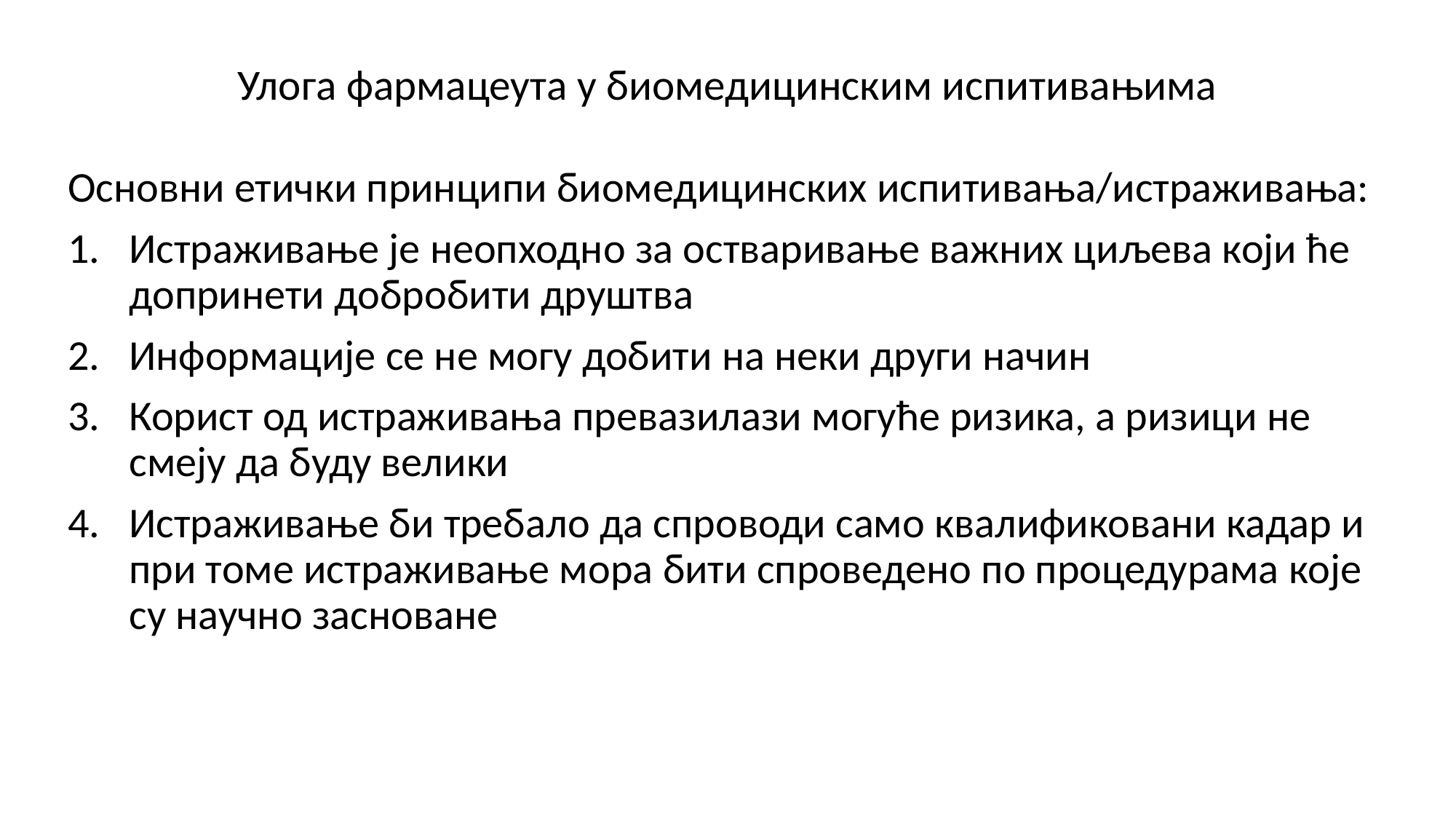

# Улога фармацеута у биомедицинским испитивањима
Основни етички принципи биомедицинских испитивања/истраживања:
Истраживање је неопходно за остваривање важних циљева који ће допринети добробити друштва
Информације се не могу добити на неки други начин
Корист од истраживања превазилази могуће ризика, а ризици не смеју да буду велики
Истраживање би требало да спроводи само квалификовани кадар и при томе истраживање мора бити спроведено по процедурама које су научно засноване